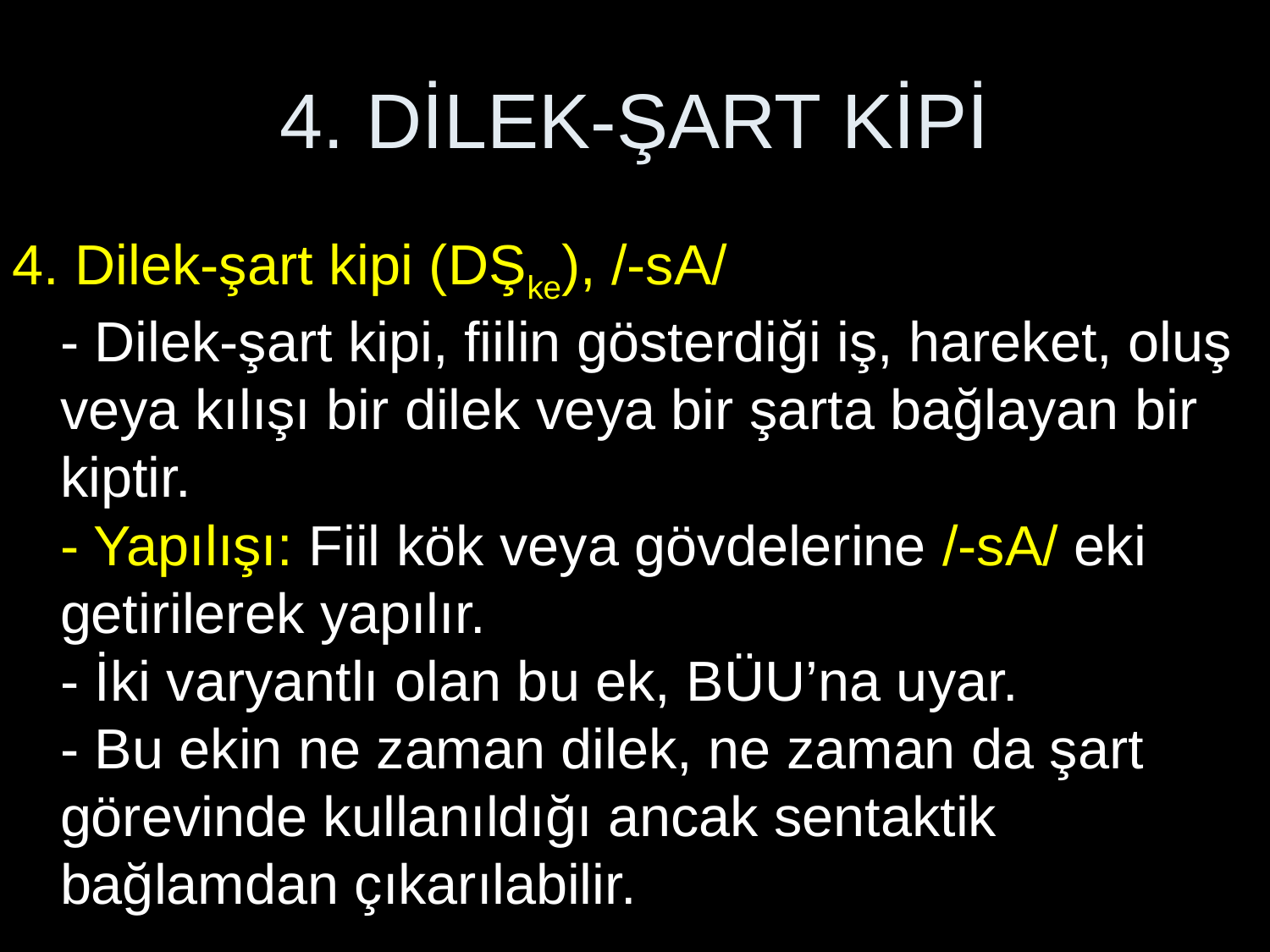

# 4. DİLEK-ŞART KİPİ
4. Dilek-şart kipi (DŞke), /-sA/
- Dilek-şart kipi, fiilin gösterdiği iş, hareket, oluş veya kılışı bir dilek veya bir şarta bağlayan bir kiptir.
- Yapılışı: Fiil kök veya gövdelerine /-sA/ eki getirilerek yapılır.
- İki varyantlı olan bu ek, BÜU’na uyar.
- Bu ekin ne zaman dilek, ne zaman da şart görevinde kullanıldığı ancak sentaktik bağlamdan çıkarılabilir.